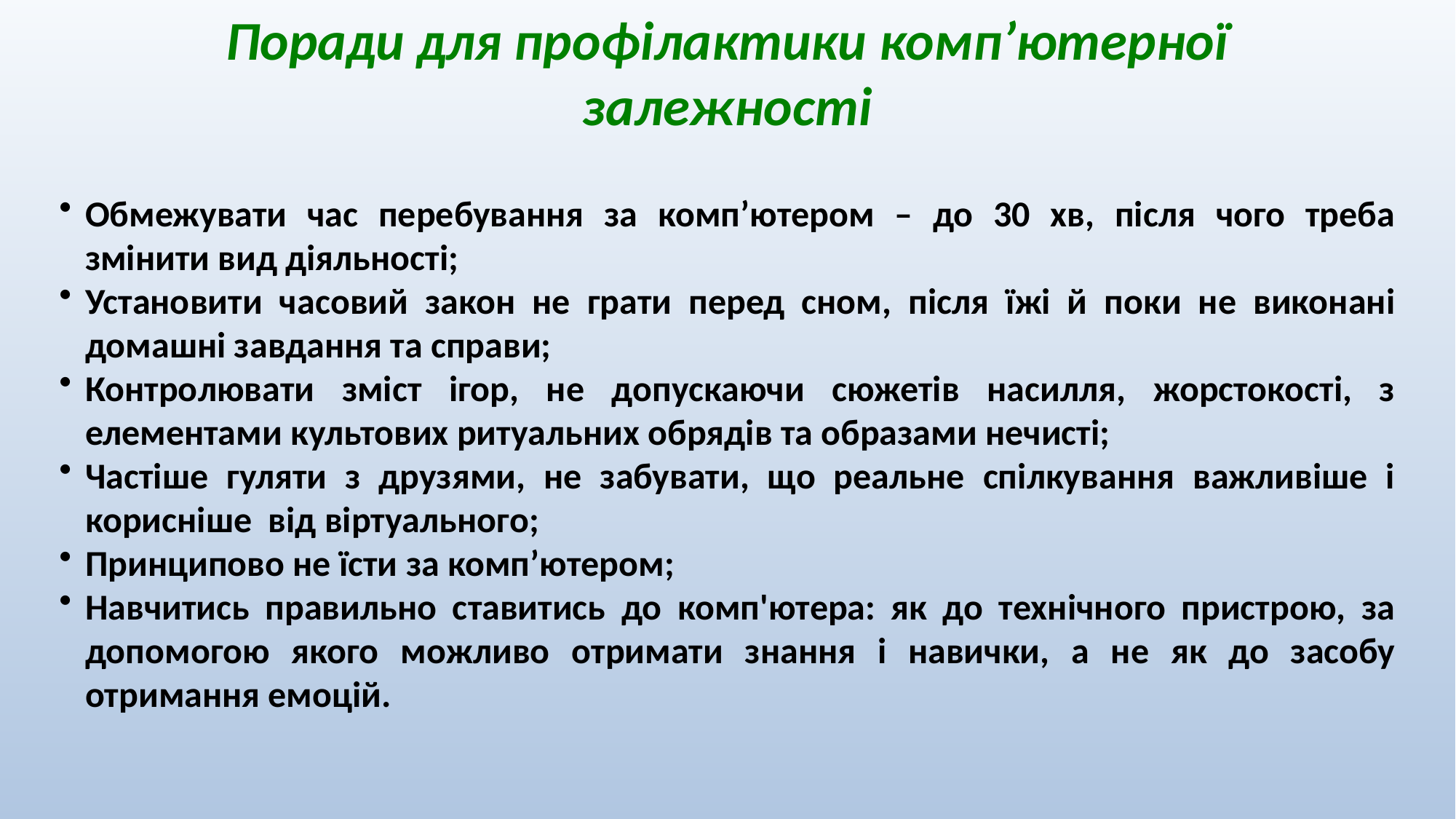

Поради для профілактики комп’ютерної залежності
Обмежувати час перебування за комп’ютером – до 30 хв, після чого треба змінити вид діяльності;
Установити часовий закон не грати перед сном, після їжі й поки не виконані домашні завдання та справи;
Контролювати зміст ігор, не допускаючи сюжетів насилля, жорстокості, з елементами культових ритуальних обрядів та образами нечисті;
Частіше гуляти з друзями, не забувати, що реальне спілкування важливіше і корисніше  від віртуального;
Принципово не їсти за комп’ютером;
Навчитись правильно ставитись до комп'ютера: як до технічного пристрою, за допомогою якого можливо отримати знання і навички, а не як до засобу отримання емоцій.